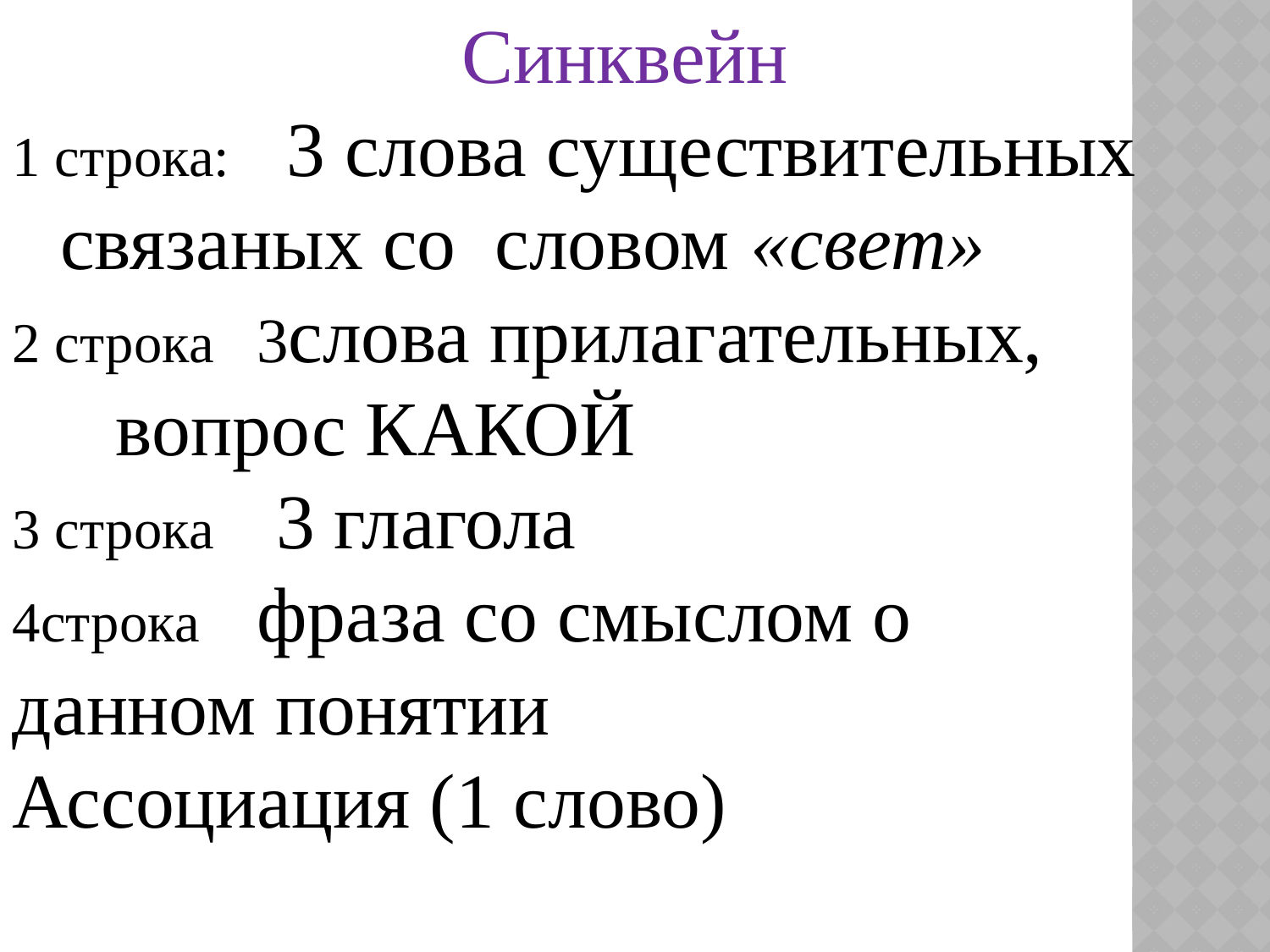

Синквейн
1 строка:    3 слова существительных связаных со  словом «свет»
2 строка   3слова прилагательных, вопрос КАКОЙ
3 строка    3 глагола
4строка    фраза со смыслом о
данном понятии
Ассоциация (1 слово)